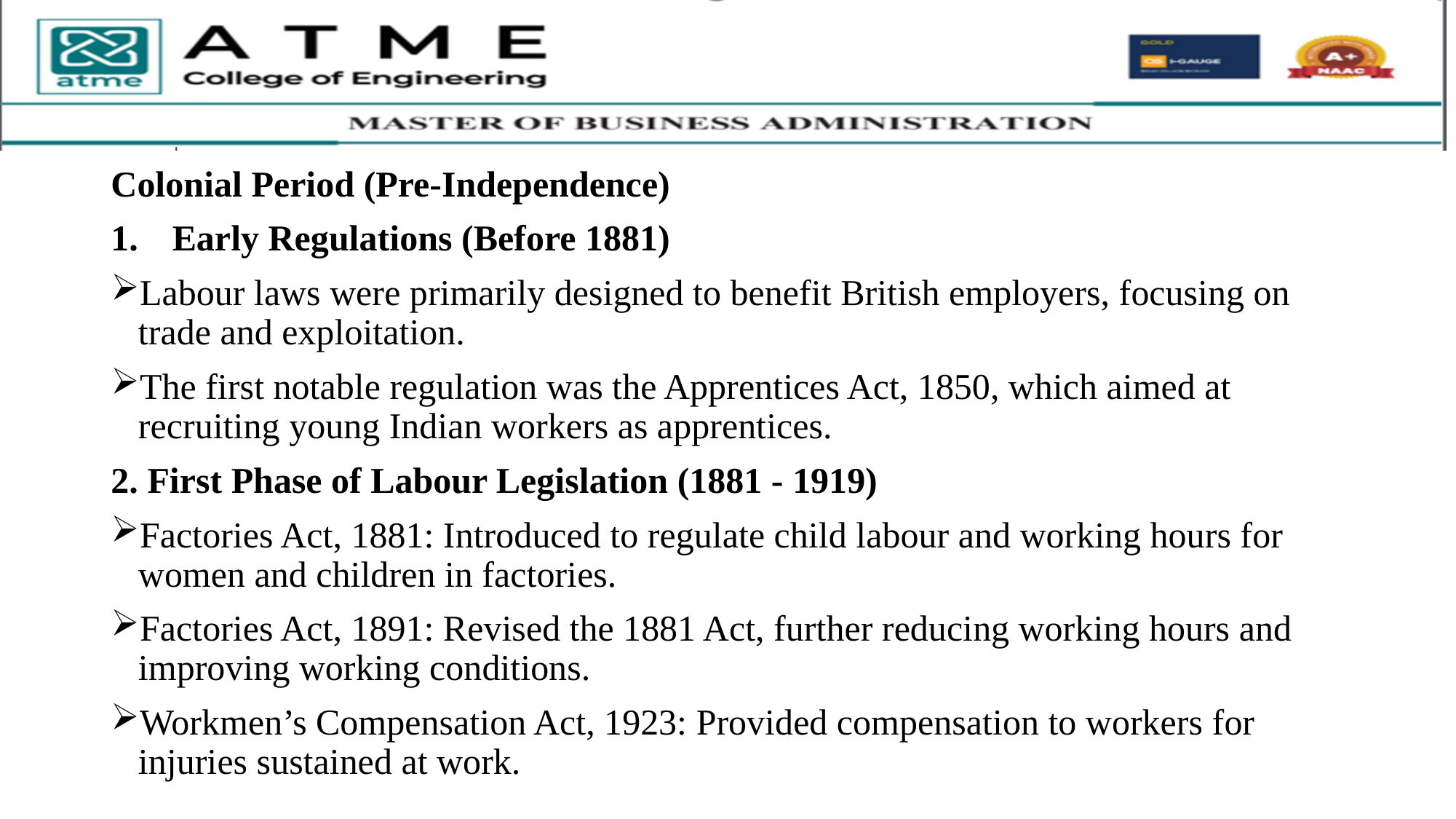

Colonial Period (Pre-Independence)
Early Regulations (Before 1881)
Labour laws were primarily designed to benefit British employers, focusing on trade and exploitation.
The first notable regulation was the Apprentices Act, 1850, which aimed at recruiting young Indian workers as apprentices.
2. First Phase of Labour Legislation (1881 - 1919)
Factories Act, 1881: Introduced to regulate child labour and working hours for women and children in factories.
Factories Act, 1891: Revised the 1881 Act, further reducing working hours and improving working conditions.
Workmen’s Compensation Act, 1923: Provided compensation to workers for injuries sustained at work.